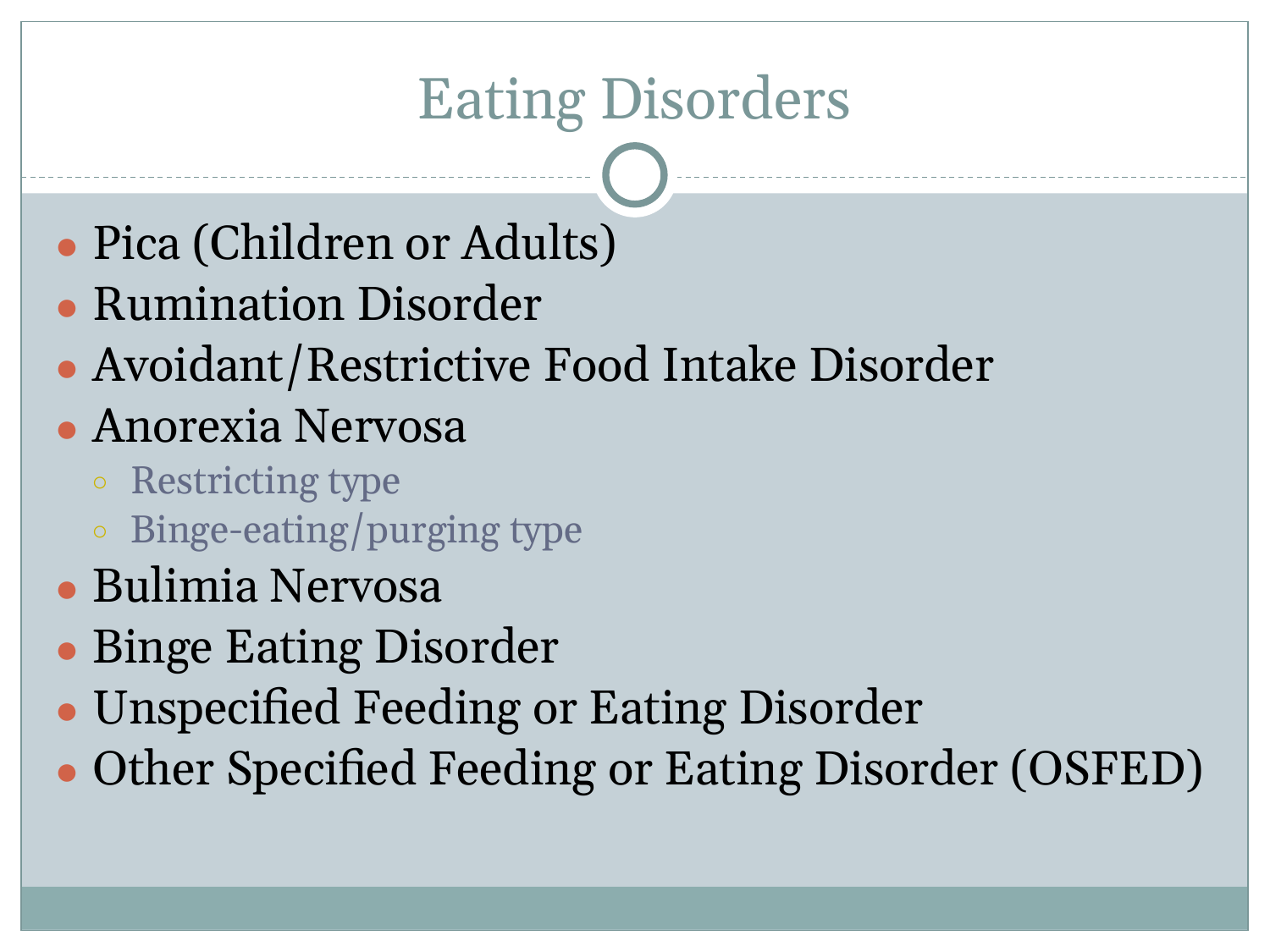

# Eating Disorders
Pica (Children or Adults)
Rumination Disorder
Avoidant/Restrictive Food Intake Disorder
Anorexia Nervosa
Restricting type
Binge-eating/purging type
Bulimia Nervosa
Binge Eating Disorder
Unspecified Feeding or Eating Disorder
Other Specified Feeding or Eating Disorder (OSFED)